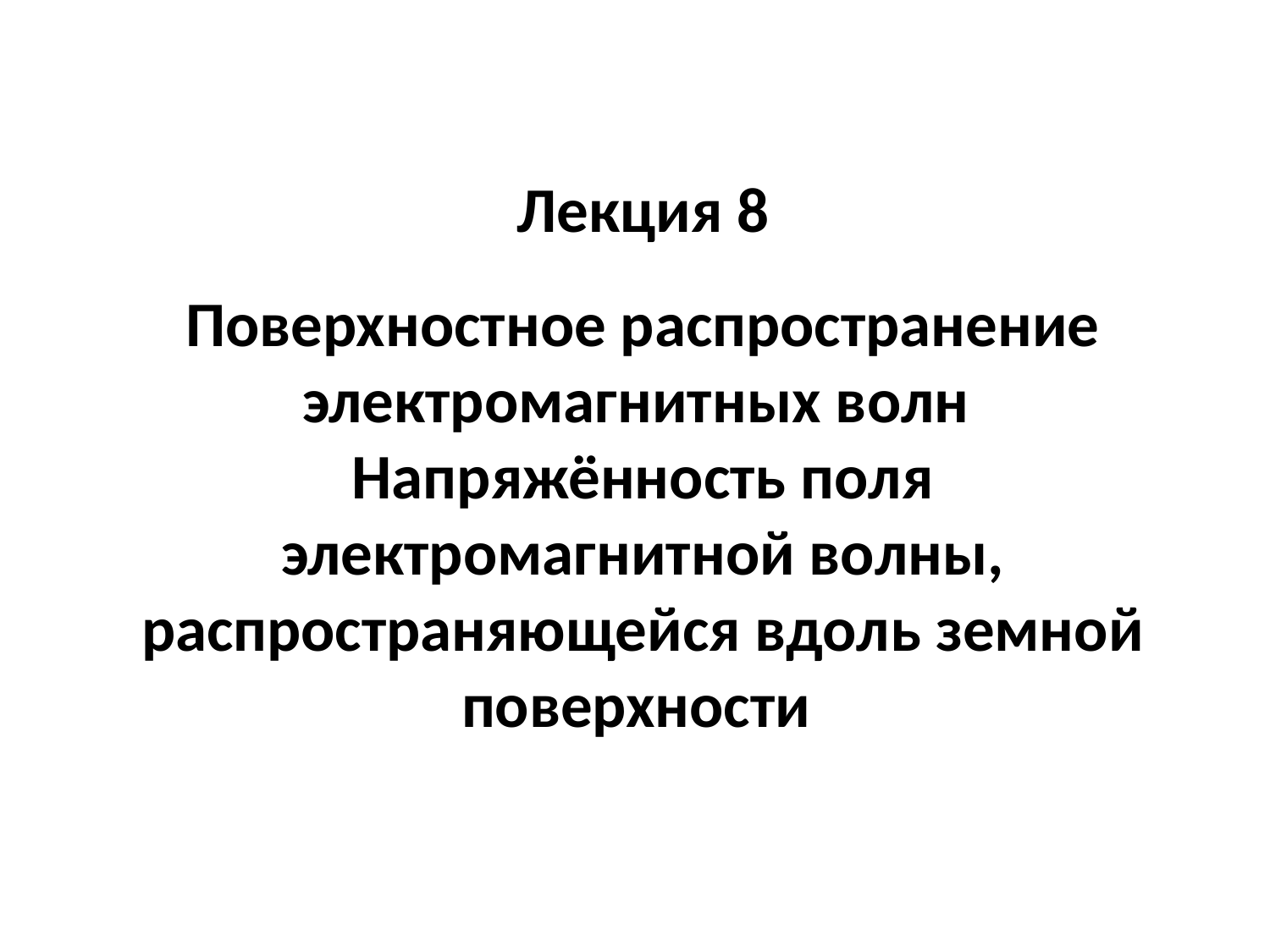

Лекция 8

Поверхностное распространение электромагнитных волн
Напряжённость поля электромагнитной волны, распространяющейся вдоль земной поверхности